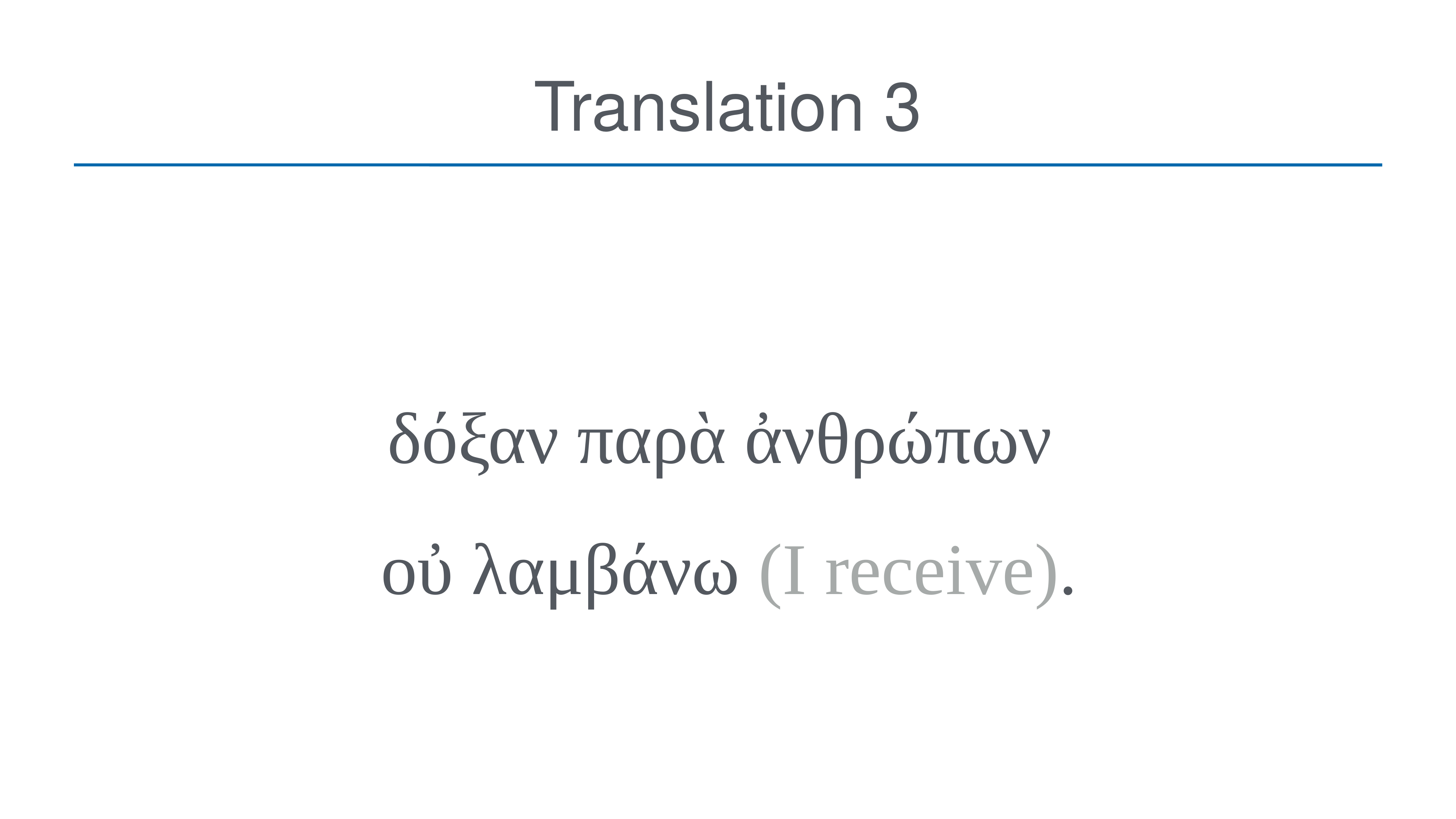

# Translation 3
δόξαν παρὰ ἀνθρώπων
οὐ λαμβάνω (I receive).